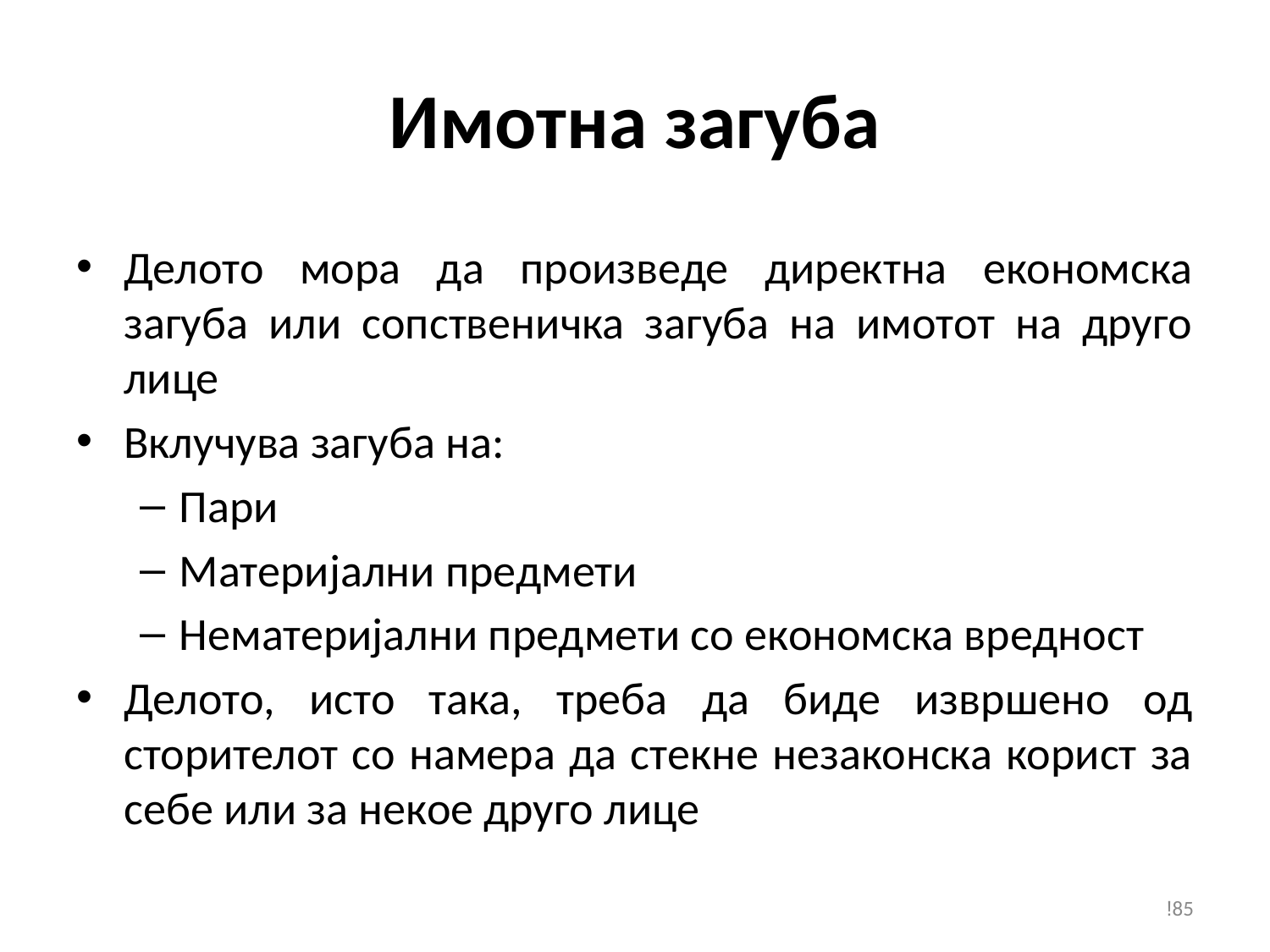

# Имотна загуба
Делото мора да произведе директна економска загуба или сопственичка загуба на имотот на друго лице
Вклучува загуба на:
Пари
Материјални предмети
Нематеријални предмети со економска вредност
Делото, исто така, треба да биде извршено од сторителот со намера да стекне незаконска корист за себе или за некое друго лице
!85